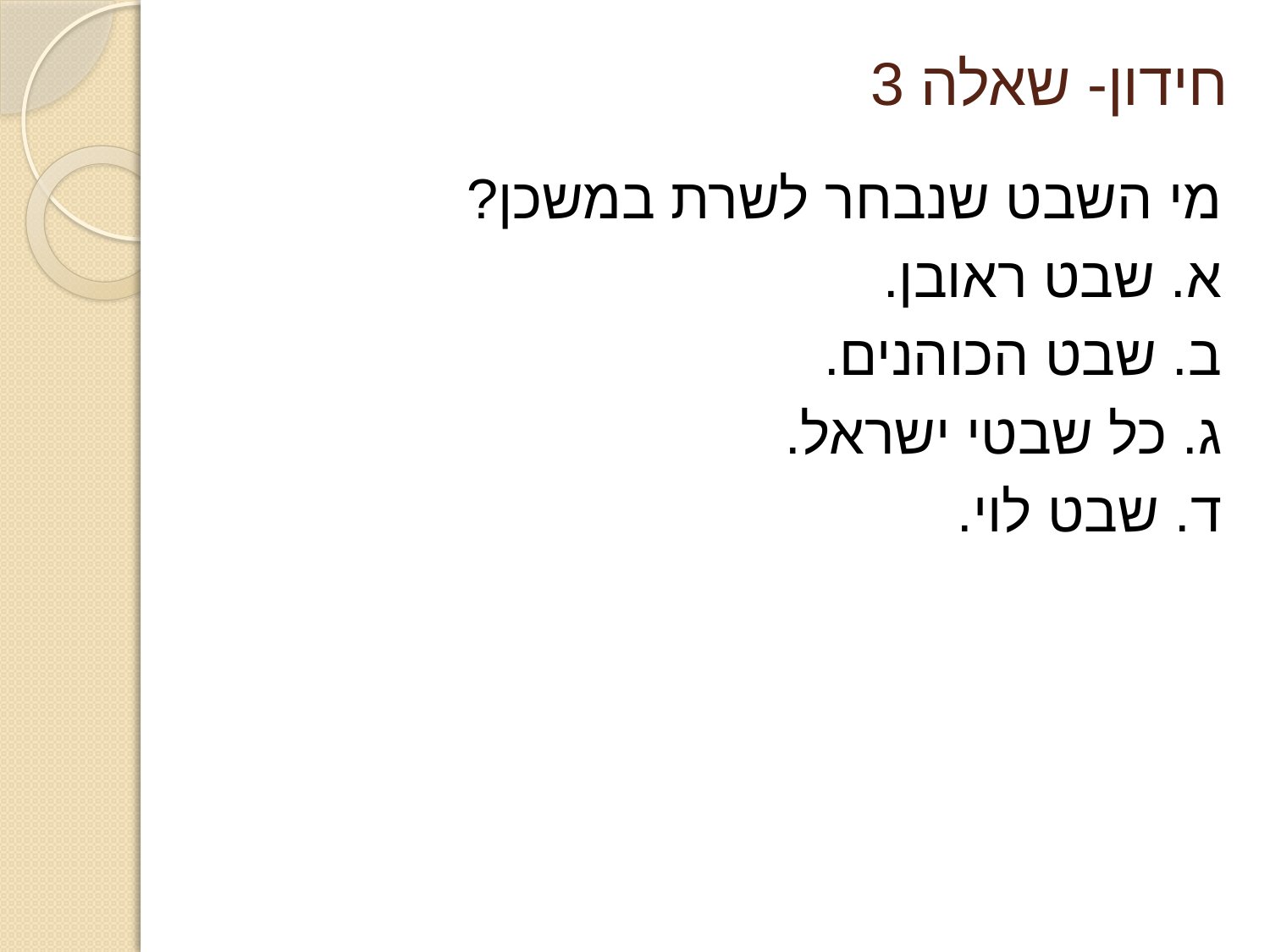

# חידון- שאלה 3
מי השבט שנבחר לשרת במשכן?
א. שבט ראובן.
ב. שבט הכוהנים.
ג. כל שבטי ישראל.
ד. שבט לוי.